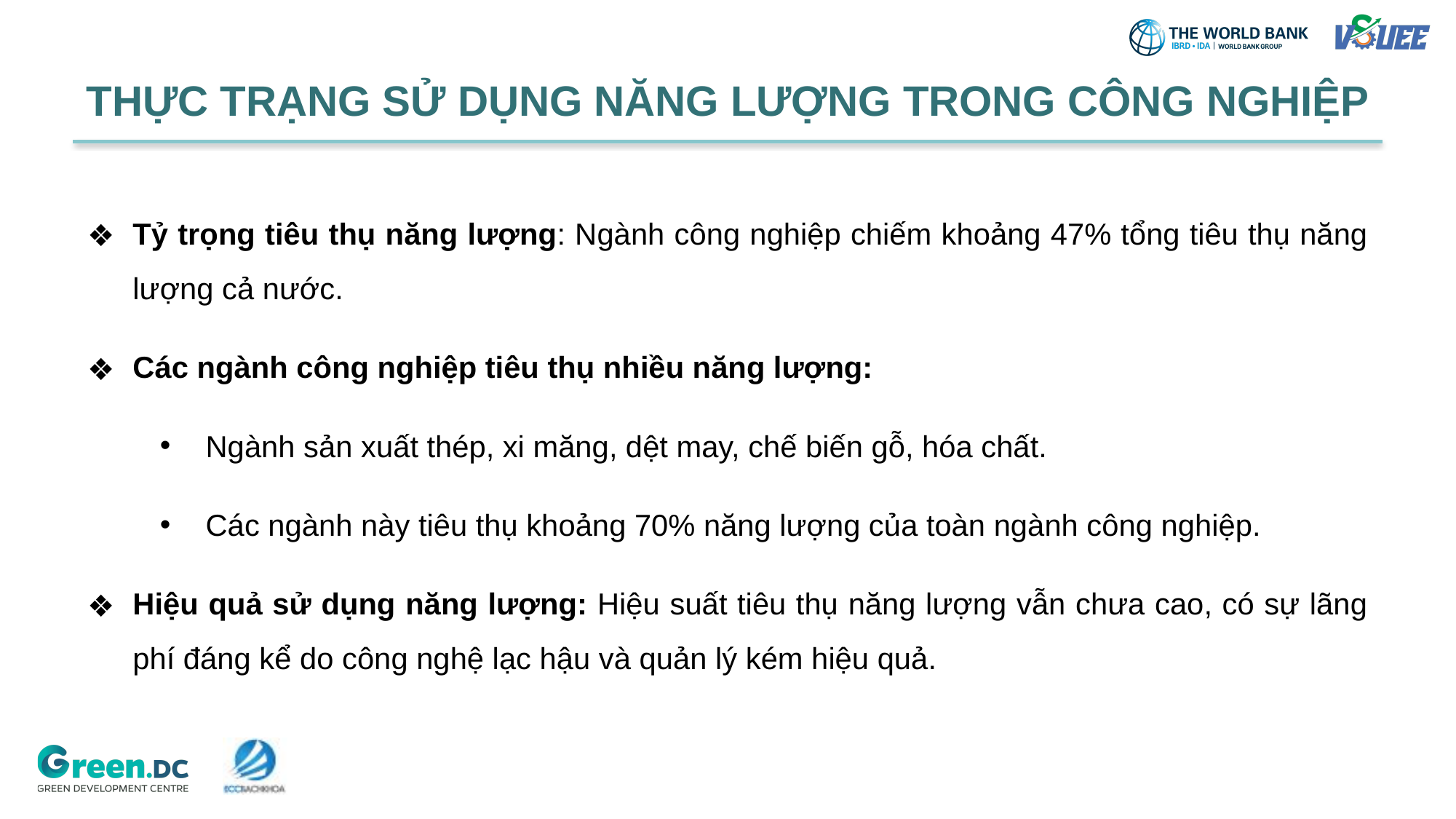

# THỰC TRẠNG SỬ DỤNG NĂNG LƯỢNG TRONG CÔNG NGHIỆP
Tỷ trọng tiêu thụ năng lượng: Ngành công nghiệp chiếm khoảng 47% tổng tiêu thụ năng lượng cả nước.
Các ngành công nghiệp tiêu thụ nhiều năng lượng:
Ngành sản xuất thép, xi măng, dệt may, chế biến gỗ, hóa chất.
Các ngành này tiêu thụ khoảng 70% năng lượng của toàn ngành công nghiệp.
Hiệu quả sử dụng năng lượng: Hiệu suất tiêu thụ năng lượng vẫn chưa cao, có sự lãng phí đáng kể do công nghệ lạc hậu và quản lý kém hiệu quả.